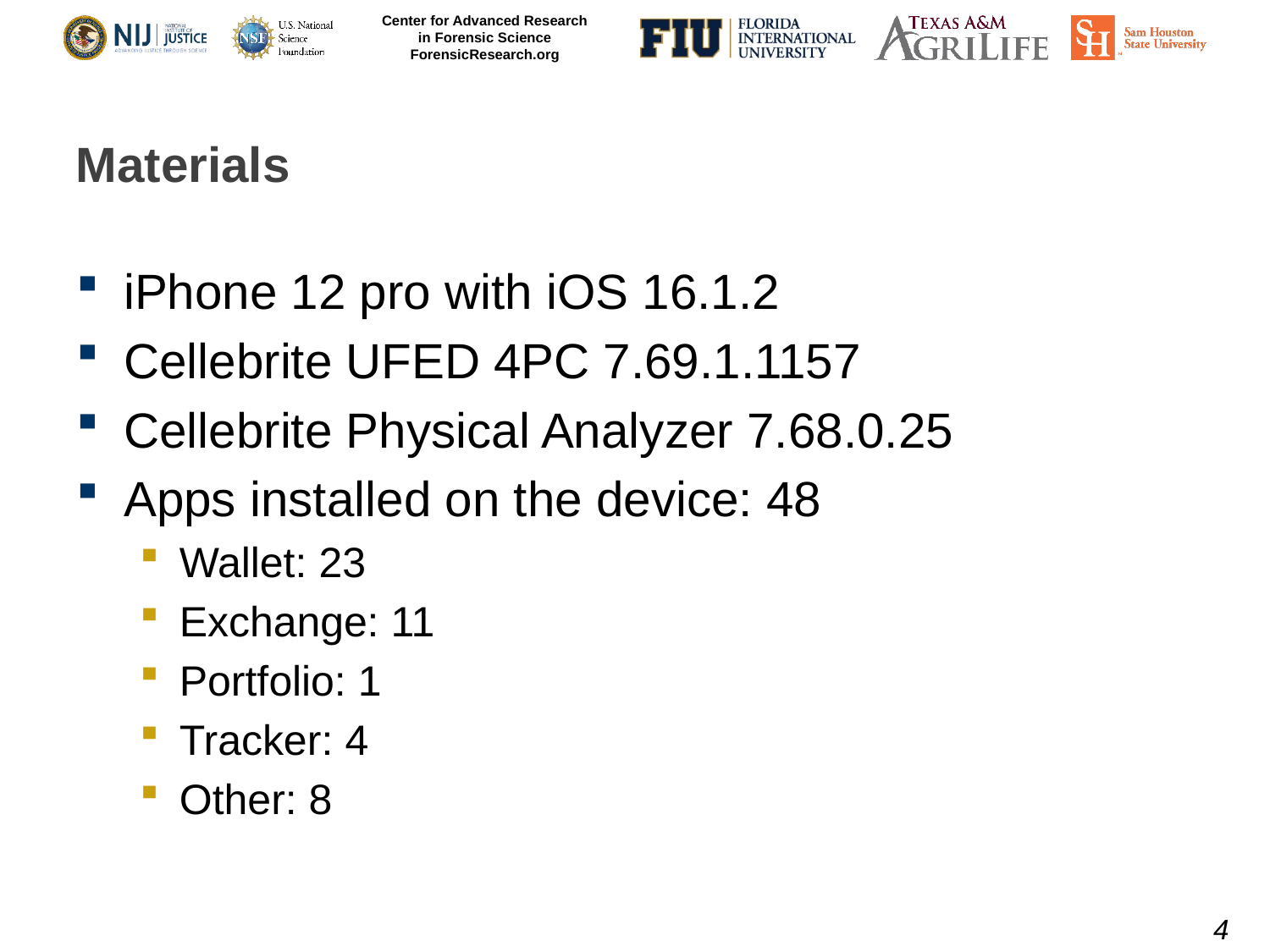

# Materials
iPhone 12 pro with iOS 16.1.2
Cellebrite UFED 4PC 7.69.1.1157
Cellebrite Physical Analyzer 7.68.0.25
Apps installed on the device: 48
Wallet: 23
Exchange: 11
Portfolio: 1
Tracker: 4
Other: 8